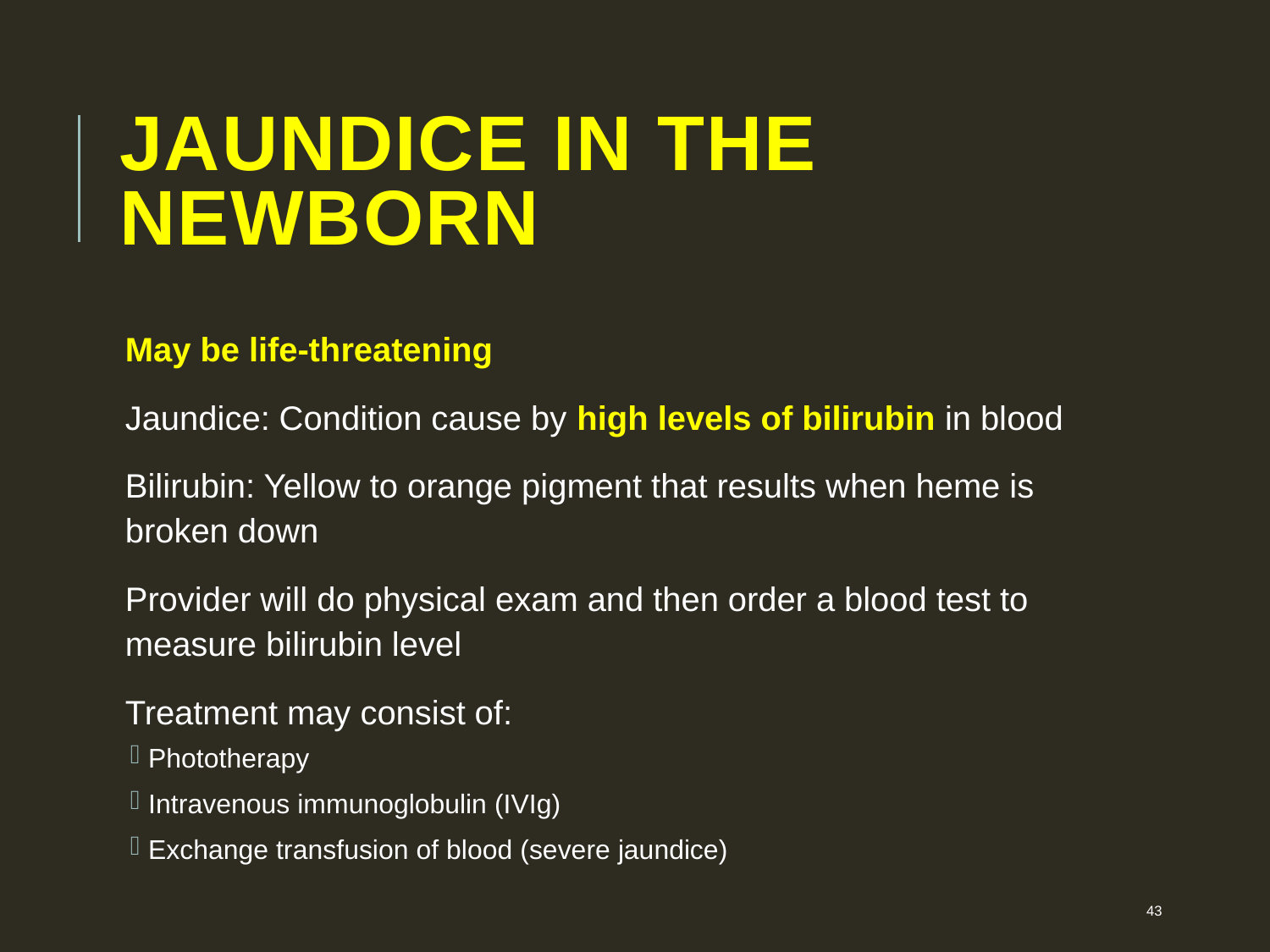

# Jaundice in the Newborn
May be life-threatening
Jaundice: Condition cause by high levels of bilirubin in blood
Bilirubin: Yellow to orange pigment that results when heme is broken down
Provider will do physical exam and then order a blood test to measure bilirubin level
Treatment may consist of:
Phototherapy
Intravenous immunoglobulin (IVIg)
Exchange transfusion of blood (severe jaundice)
 43